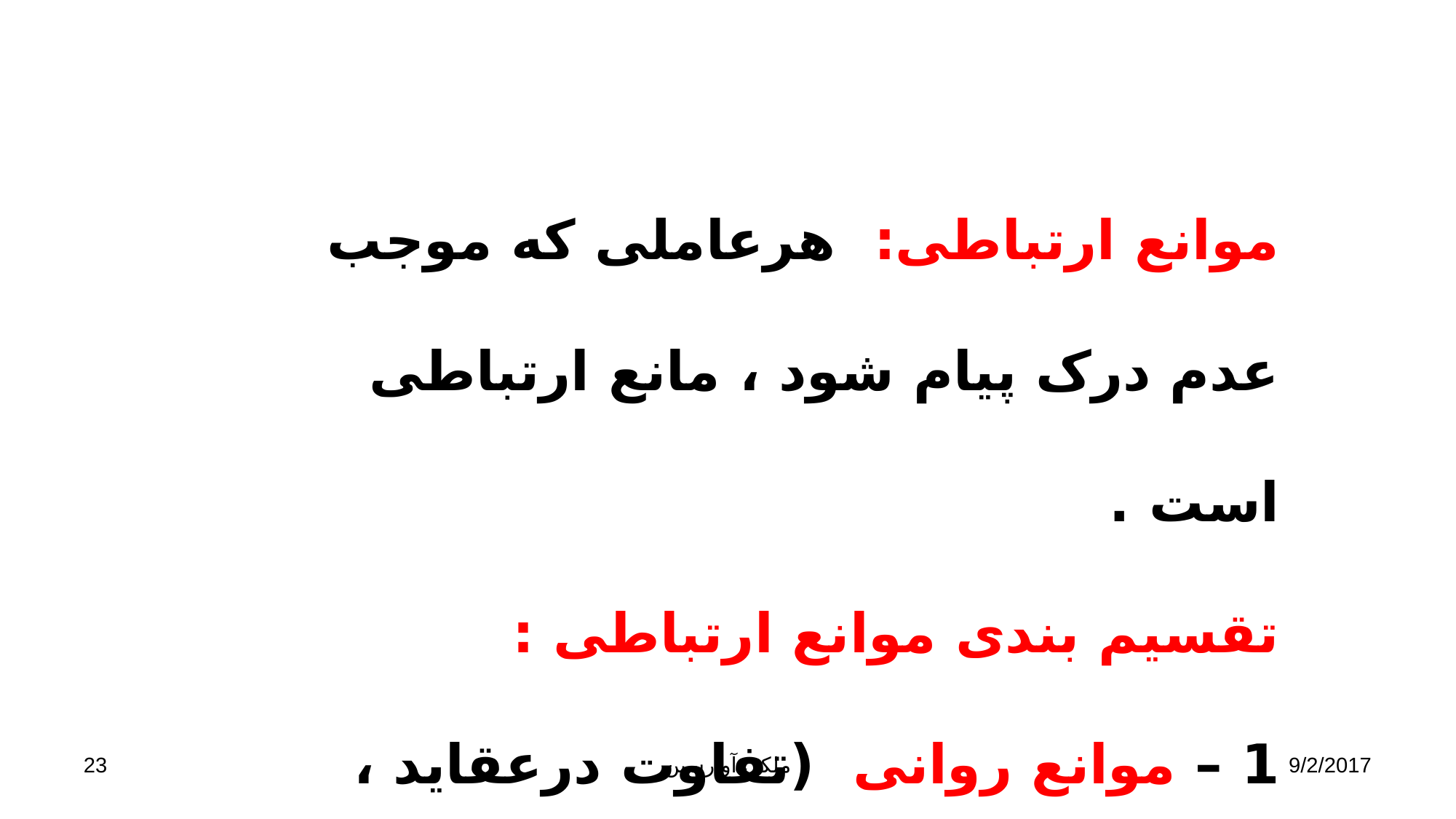

موانع ارتباطی:  هرعاملی که موجب عدم درک پیام شود ، مانع ارتباطی است .
تقسیم بندی موانع ارتباطی :
1 – موانع روانی  (تفاوت درعقاید ، باورها و ارزش ها)
2 – موانع فیزیکی (تفاوت درآداب و رسوم و سنت ها)
3 – موانع فرهنگی (تفاوت درسمبل ها و نشانه ها )

23
ملکی آوارسین
9/2/2017